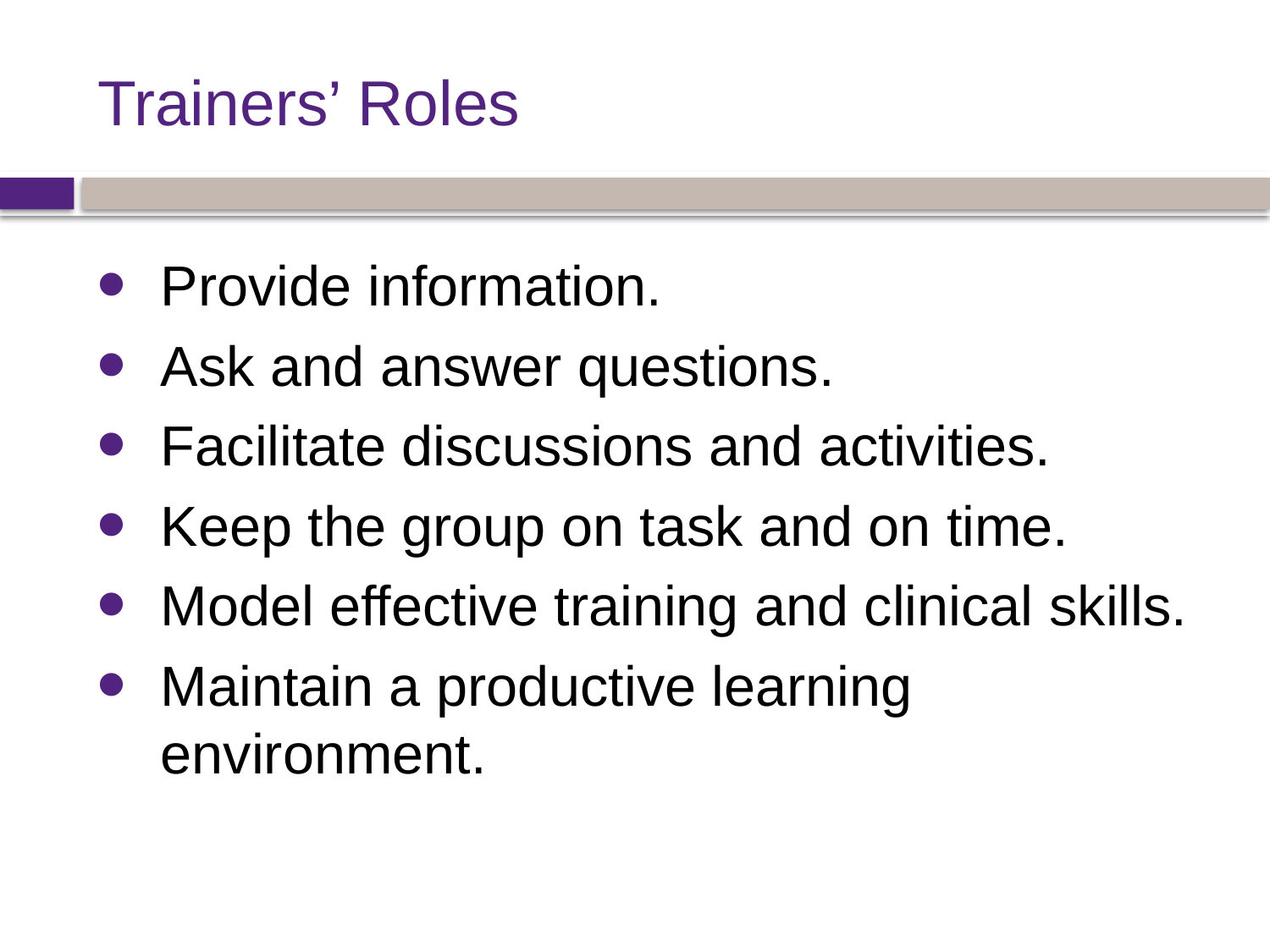

# Trainers’ Roles
Provide information.
Ask and answer questions.
Facilitate discussions and activities.
Keep the group on task and on time.
Model effective training and clinical skills.
Maintain a productive learning environment.